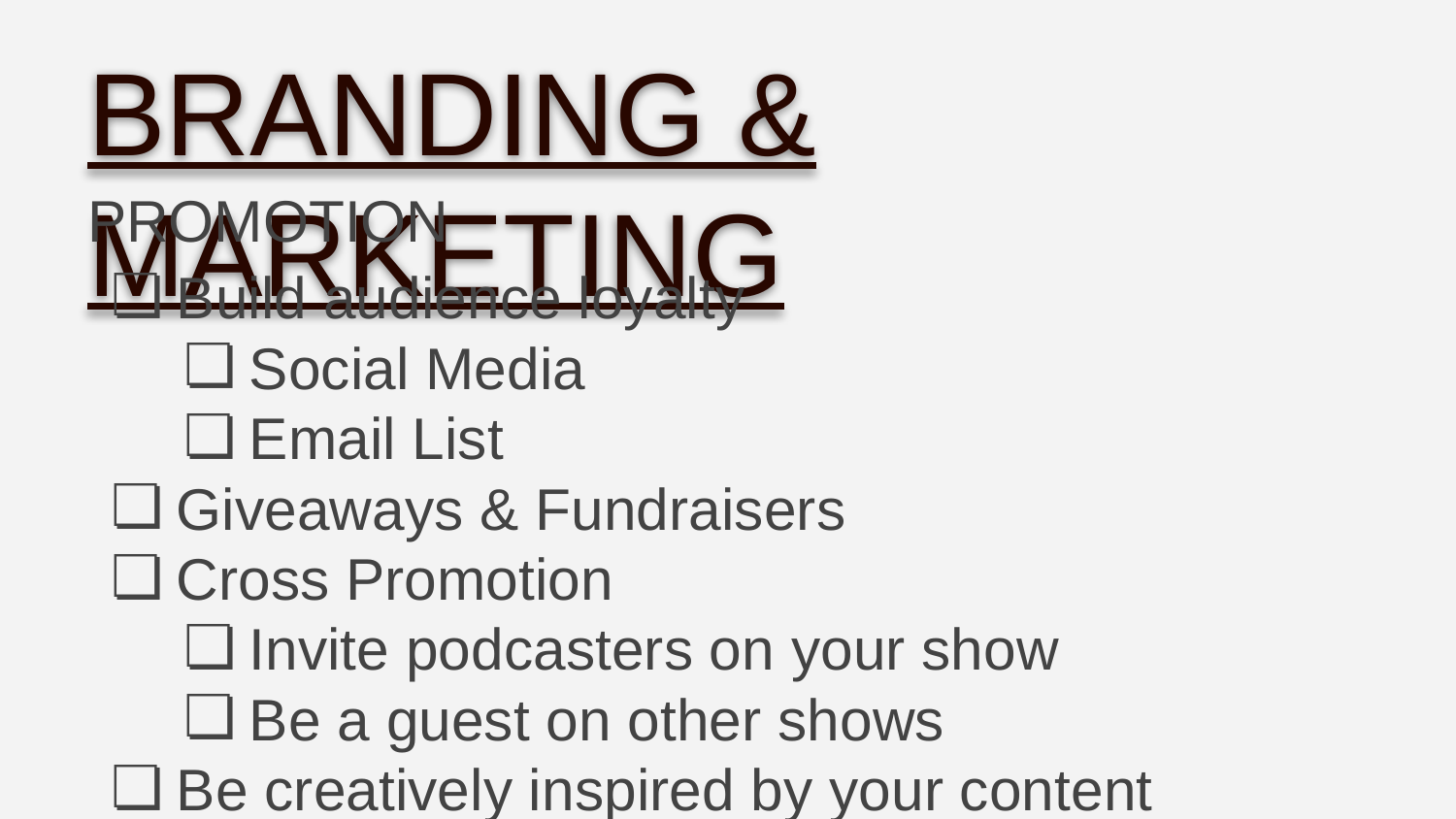

BRANDING & MARKETING
PROMOTION
Build audience loyalty
Social Media
Email List
Giveaways & Fundraisers
Cross Promotion
Invite podcasters on your show
Be a guest on other shows
Be creatively inspired by your content